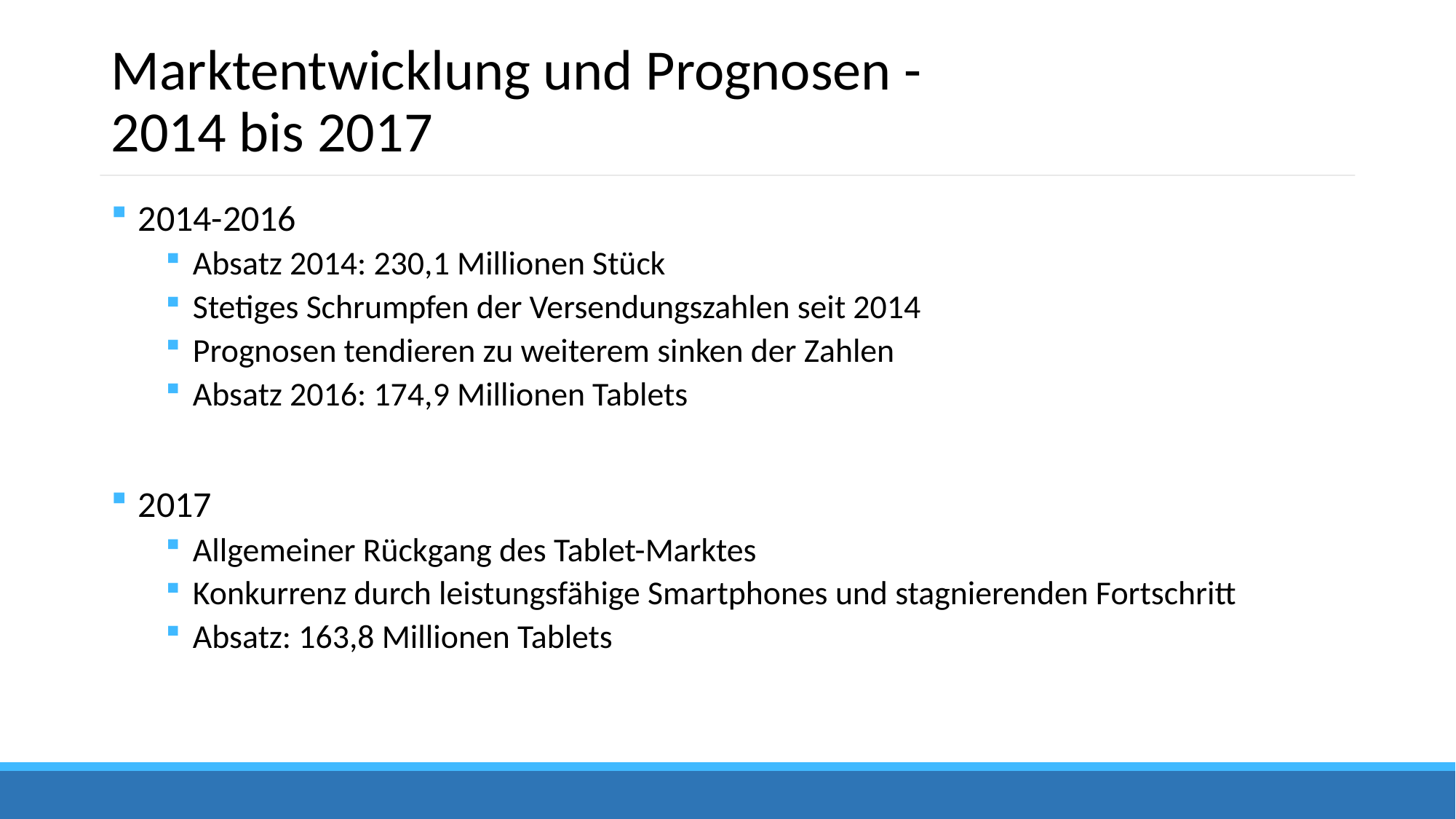

# Marktentwicklung und Prognosen - 2014 bis 2017
2014-2016
Absatz 2014: 230,1 Millionen Stück
Stetiges Schrumpfen der Versendungszahlen seit 2014
Prognosen tendieren zu weiterem sinken der Zahlen
Absatz 2016: 174,9 Millionen Tablets

2017
Allgemeiner Rückgang des Tablet-Marktes
Konkurrenz durch leistungsfähige Smartphones und stagnierenden Fortschritt
Absatz: 163,8 Millionen Tablets